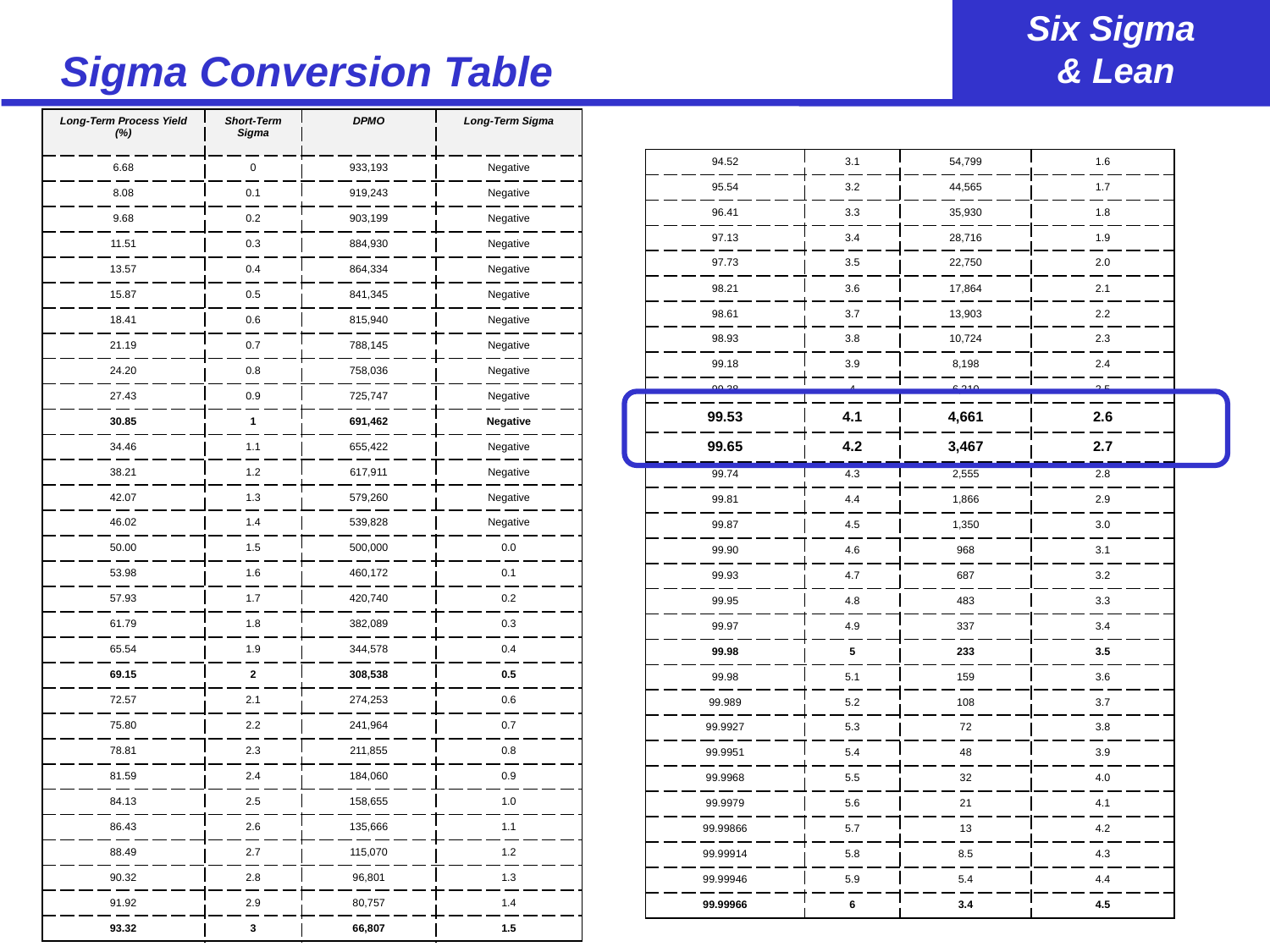

# Sigma Conversion Table
| Long-Term Process Yield (%) | Short-Term Sigma | DPMO | Long-Term Sigma |
| --- | --- | --- | --- |
| 6.68 | 0 | 933,193 | Negative |
| 8.08 | 0.1 | 919,243 | Negative |
| 9.68 | 0.2 | 903,199 | Negative |
| 11.51 | 0.3 | 884,930 | Negative |
| 13.57 | 0.4 | 864,334 | Negative |
| 15.87 | 0.5 | 841,345 | Negative |
| 18.41 | 0.6 | 815,940 | Negative |
| 21.19 | 0.7 | 788,145 | Negative |
| 24.20 | 0.8 | 758,036 | Negative |
| 27.43 | 0.9 | 725,747 | Negative |
| 30.85 | 1 | 691,462 | Negative |
| 34.46 | 1.1 | 655,422 | Negative |
| 38.21 | 1.2 | 617,911 | Negative |
| 42.07 | 1.3 | 579,260 | Negative |
| 46.02 | 1.4 | 539,828 | Negative |
| 50.00 | 1.5 | 500,000 | 0.0 |
| 53.98 | 1.6 | 460,172 | 0.1 |
| 57.93 | 1.7 | 420,740 | 0.2 |
| 61.79 | 1.8 | 382,089 | 0.3 |
| 65.54 | 1.9 | 344,578 | 0.4 |
| 69.15 | 2 | 308,538 | 0.5 |
| 72.57 | 2.1 | 274,253 | 0.6 |
| 75.80 | 2.2 | 241,964 | 0.7 |
| 78.81 | 2.3 | 211,855 | 0.8 |
| 81.59 | 2.4 | 184,060 | 0.9 |
| 84.13 | 2.5 | 158,655 | 1.0 |
| 86.43 | 2.6 | 135,666 | 1.1 |
| 88.49 | 2.7 | 115,070 | 1.2 |
| 90.32 | 2.8 | 96,801 | 1.3 |
| 91.92 | 2.9 | 80,757 | 1.4 |
| 93.32 | 3 | 66,807 | 1.5 |
| 94.52 | 3.1 | 54,799 | 1.6 |
| --- | --- | --- | --- |
| 95.54 | 3.2 | 44,565 | 1.7 |
| 96.41 | 3.3 | 35,930 | 1.8 |
| 97.13 | 3.4 | 28,716 | 1.9 |
| 97.73 | 3.5 | 22,750 | 2.0 |
| 98.21 | 3.6 | 17,864 | 2.1 |
| 98.61 | 3.7 | 13,903 | 2.2 |
| 98.93 | 3.8 | 10,724 | 2.3 |
| 99.18 | 3.9 | 8,198 | 2.4 |
| 99.38 | 4 | 6,210 | 2.5 |
| 99.53 | 4.1 | 4,661 | 2.6 |
| 99.65 | 4.2 | 3,467 | 2.7 |
| 99.74 | 4.3 | 2,555 | 2.8 |
| 99.81 | 4.4 | 1,866 | 2.9 |
| 99.87 | 4.5 | 1,350 | 3.0 |
| 99.90 | 4.6 | 968 | 3.1 |
| 99.93 | 4.7 | 687 | 3.2 |
| 99.95 | 4.8 | 483 | 3.3 |
| 99.97 | 4.9 | 337 | 3.4 |
| 99.98 | 5 | 233 | 3.5 |
| 99.98 | 5.1 | 159 | 3.6 |
| 99.989 | 5.2 | 108 | 3.7 |
| 99.9927 | 5.3 | 72 | 3.8 |
| 99.9951 | 5.4 | 48 | 3.9 |
| 99.9968 | 5.5 | 32 | 4.0 |
| 99.9979 | 5.6 | 21 | 4.1 |
| 99.99866 | 5.7 | 13 | 4.2 |
| 99.99914 | 5.8 | 8.5 | 4.3 |
| 99.99946 | 5.9 | 5.4 | 4.4 |
| 99.99966 | 6 | 3.4 | 4.5 |